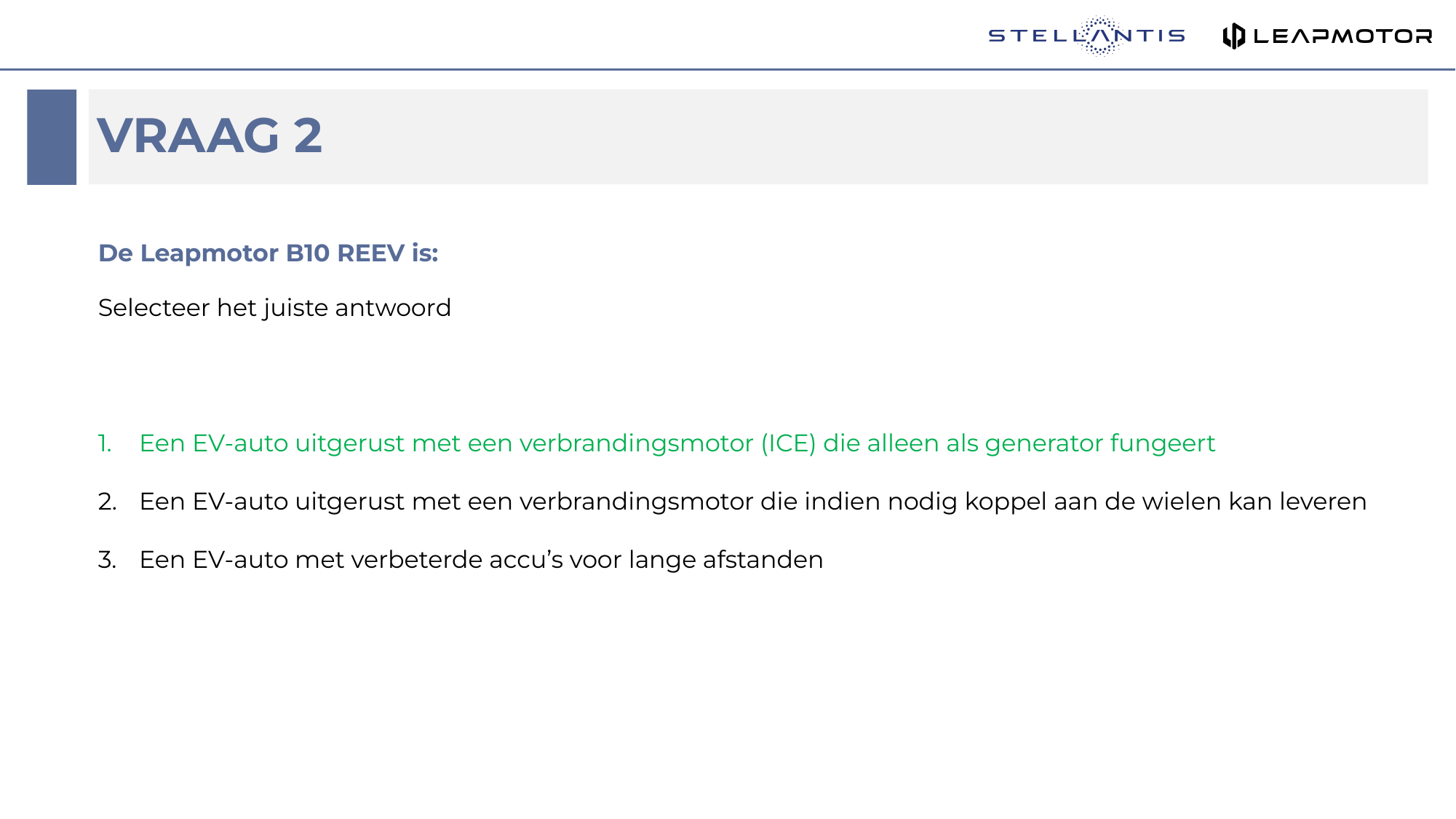

# Vraag 2
De Leapmotor B10 REEV is:
Selecteer het juiste antwoord
Een EV-auto uitgerust met een verbrandingsmotor (ICE) die alleen als generator fungeert

Een EV-auto uitgerust met een verbrandingsmotor die indien nodig koppel aan de wielen kan leveren

Een EV-auto met verbeterde accu’s voor lange afstanden